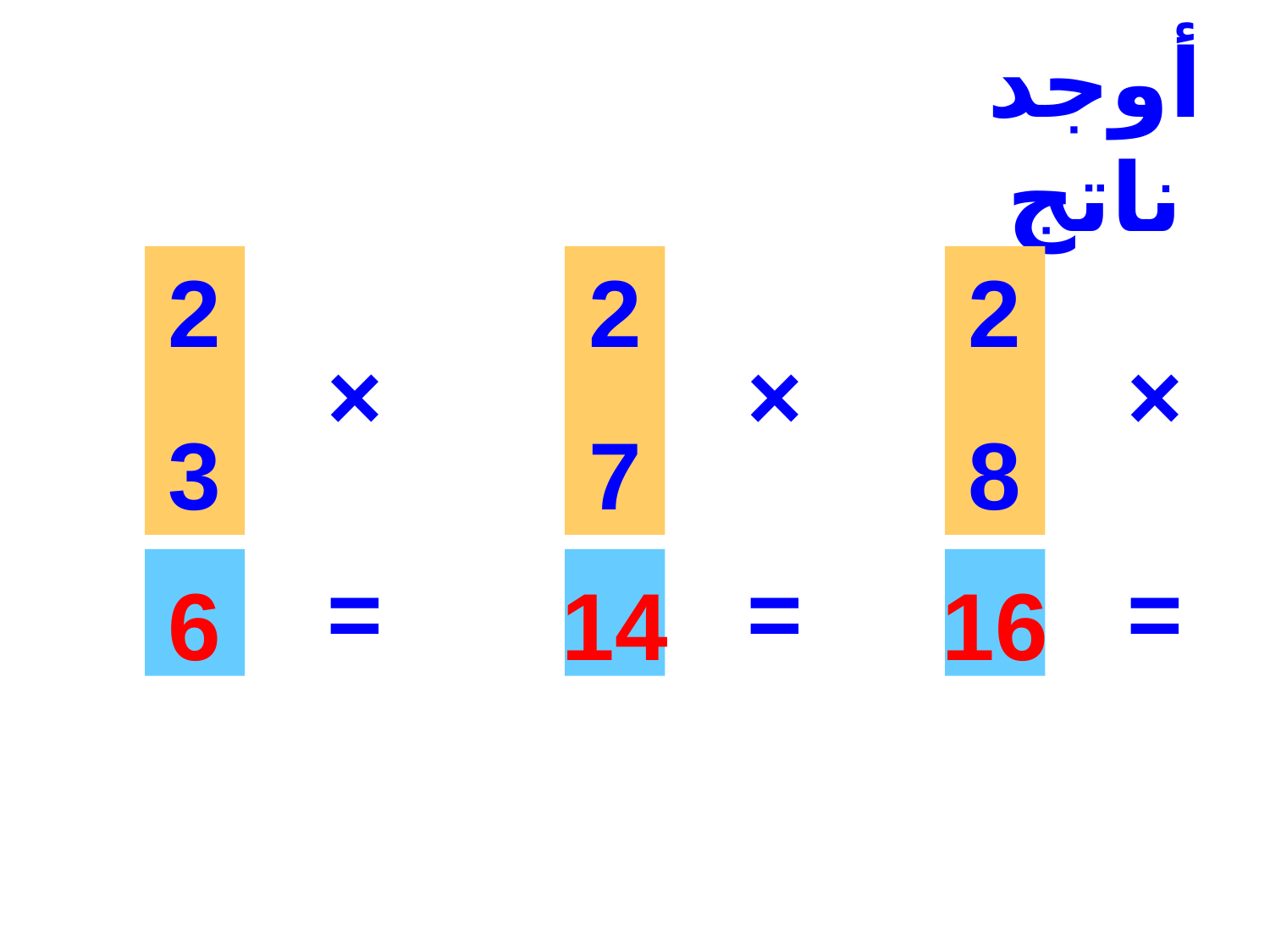

أوجد ناتج
2
3
2
7
2
8
×
×
×
=
=
=

6
14
16